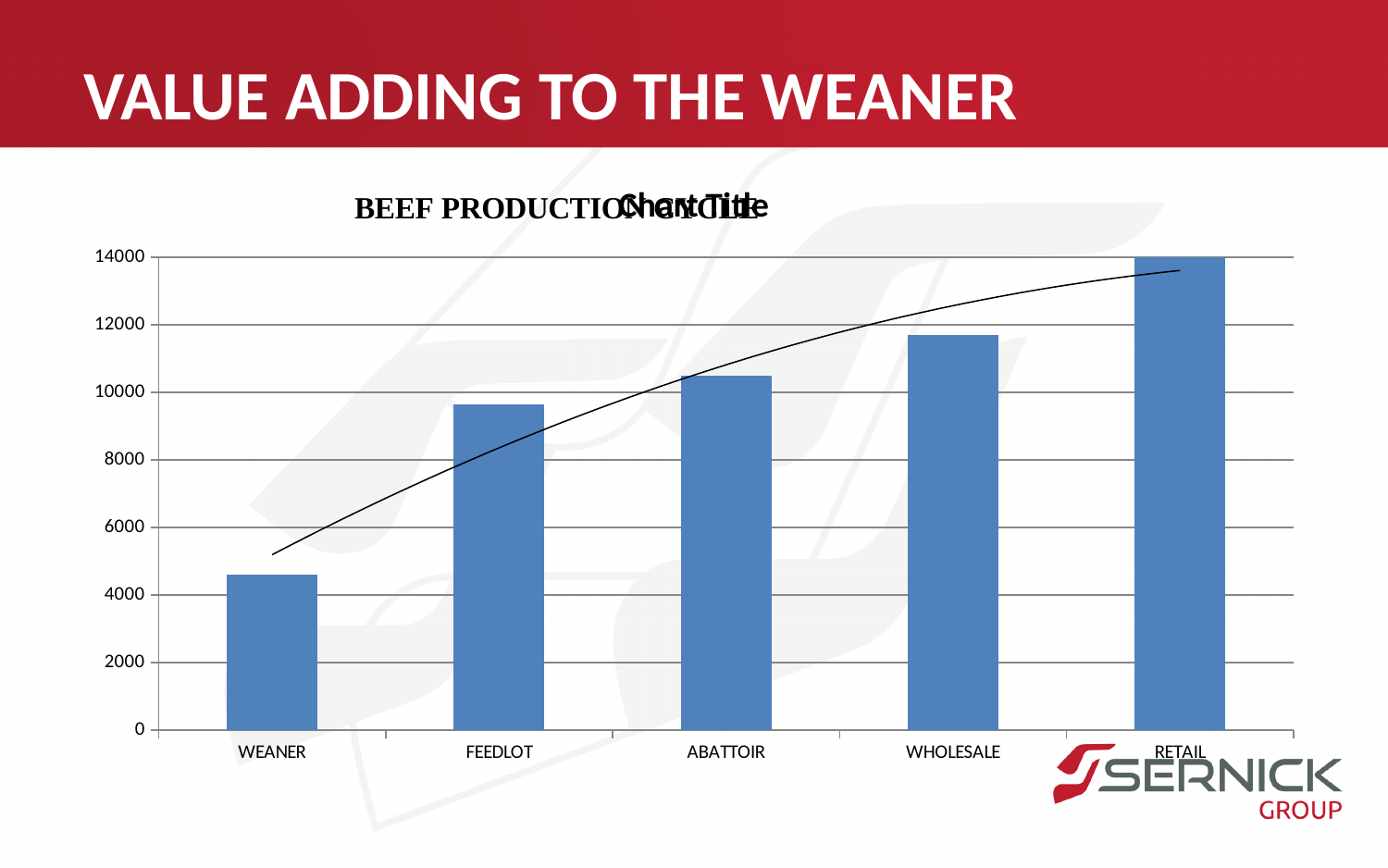

# VALUE ADDING TO THE WEANER

### Chart:

| Category |  |
|---|---|
| WEANER | 4600.0 |
| FEEDLOT | 9656.0 |
| ABATTOIR | 10500.0 |
| WHOLESALE | 11700.0 |
| RETAIL | 14100.0 |